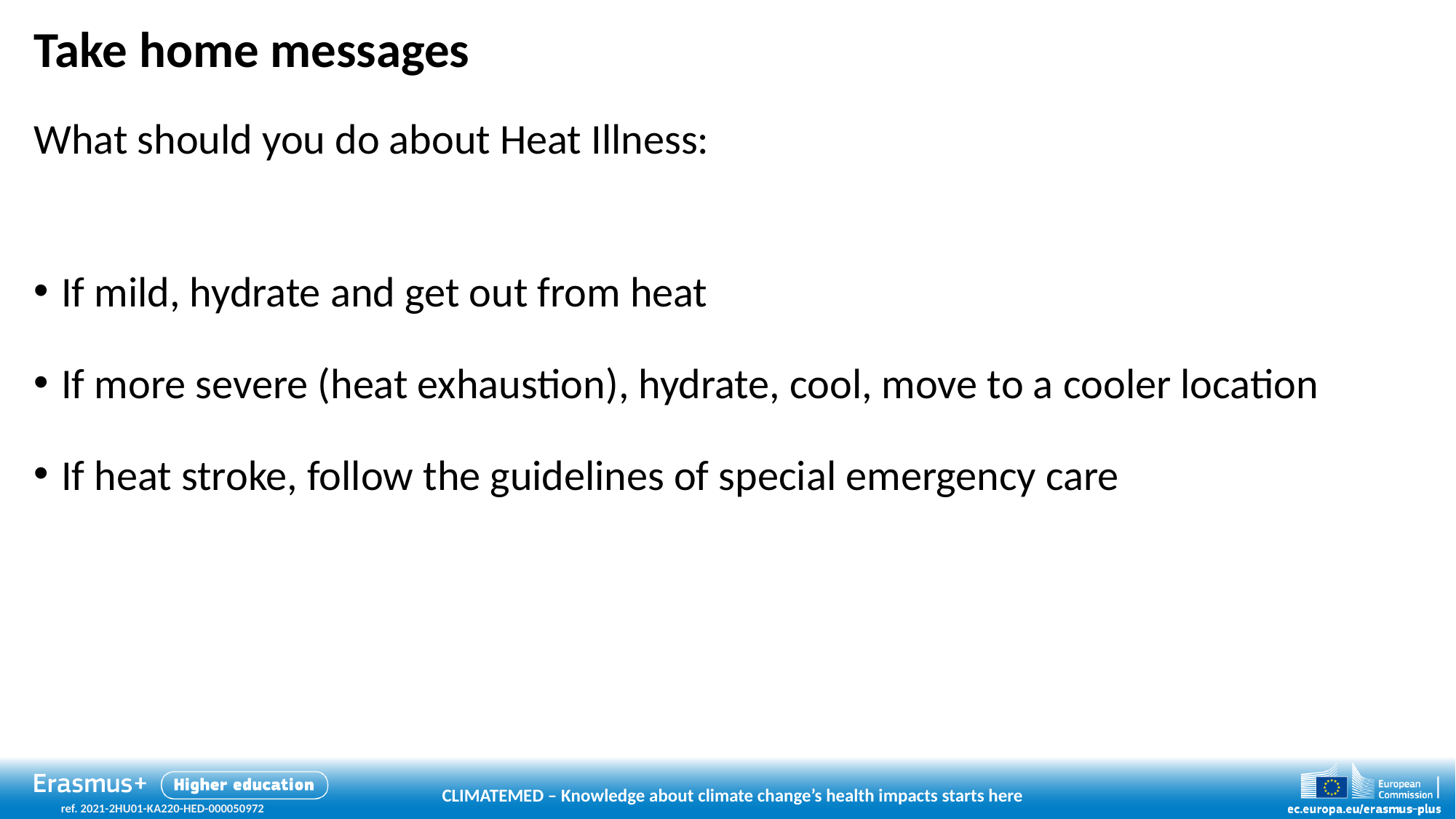

# Take home messages
What should you do about Heat Illness:

If mild, hydrate and get out from heat
If more severe (heat exhaustion), hydrate, cool, move to a cooler location
If heat stroke, follow the guidelines of special emergency care